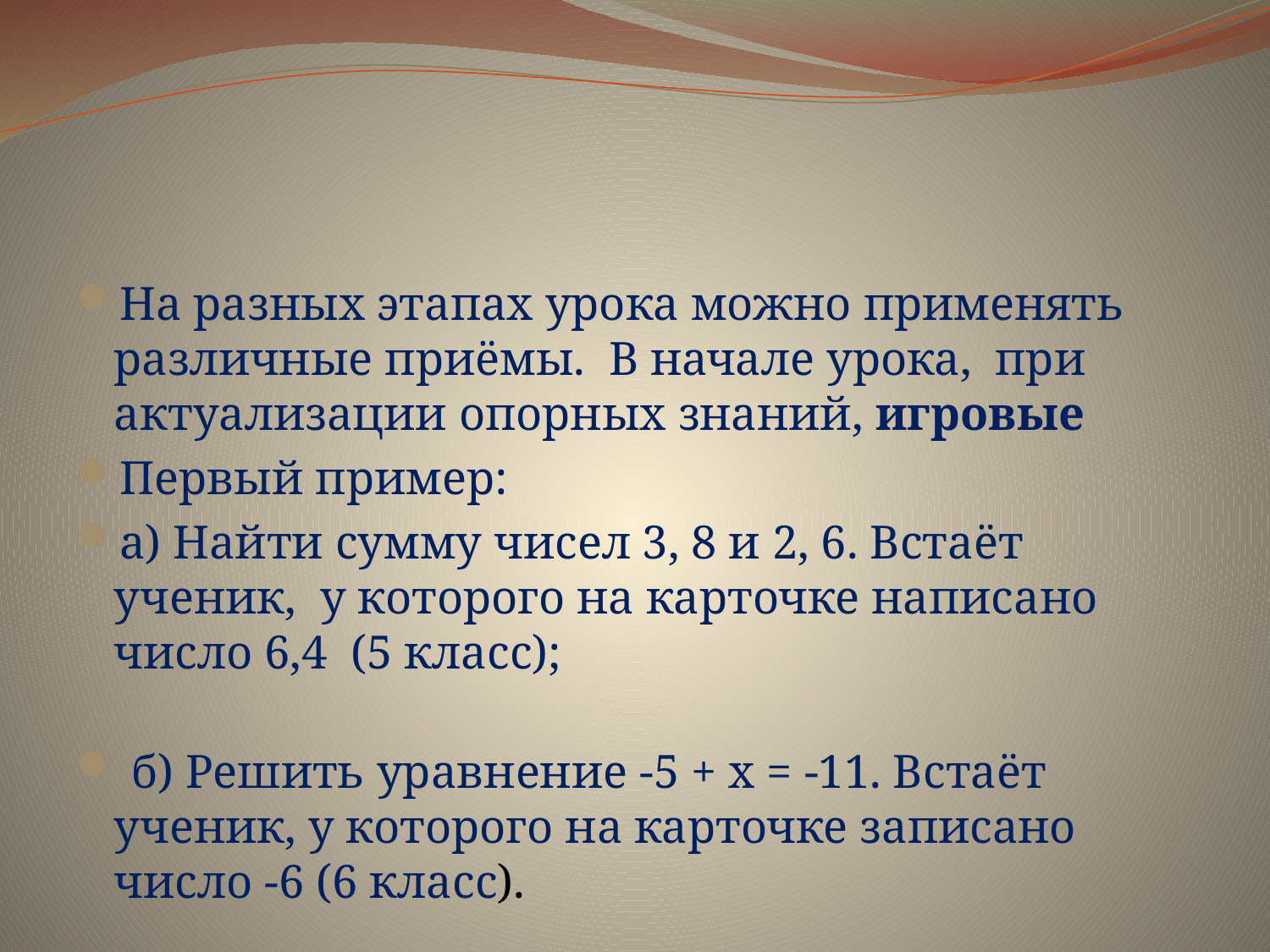

#
На разных этапах урока можно применять различные приёмы.  В начале урока,  при актуализации опорных знаний, игровые
Первый пример:
а) Найти сумму чисел 3, 8 и 2, 6. Встаёт ученик,  у которого на карточке написано число 6,4  (5 класс);
 б) Решить уравнение -5 + х = -11. Встаёт  ученик, у которого на карточке записано число -6 (6 класс).